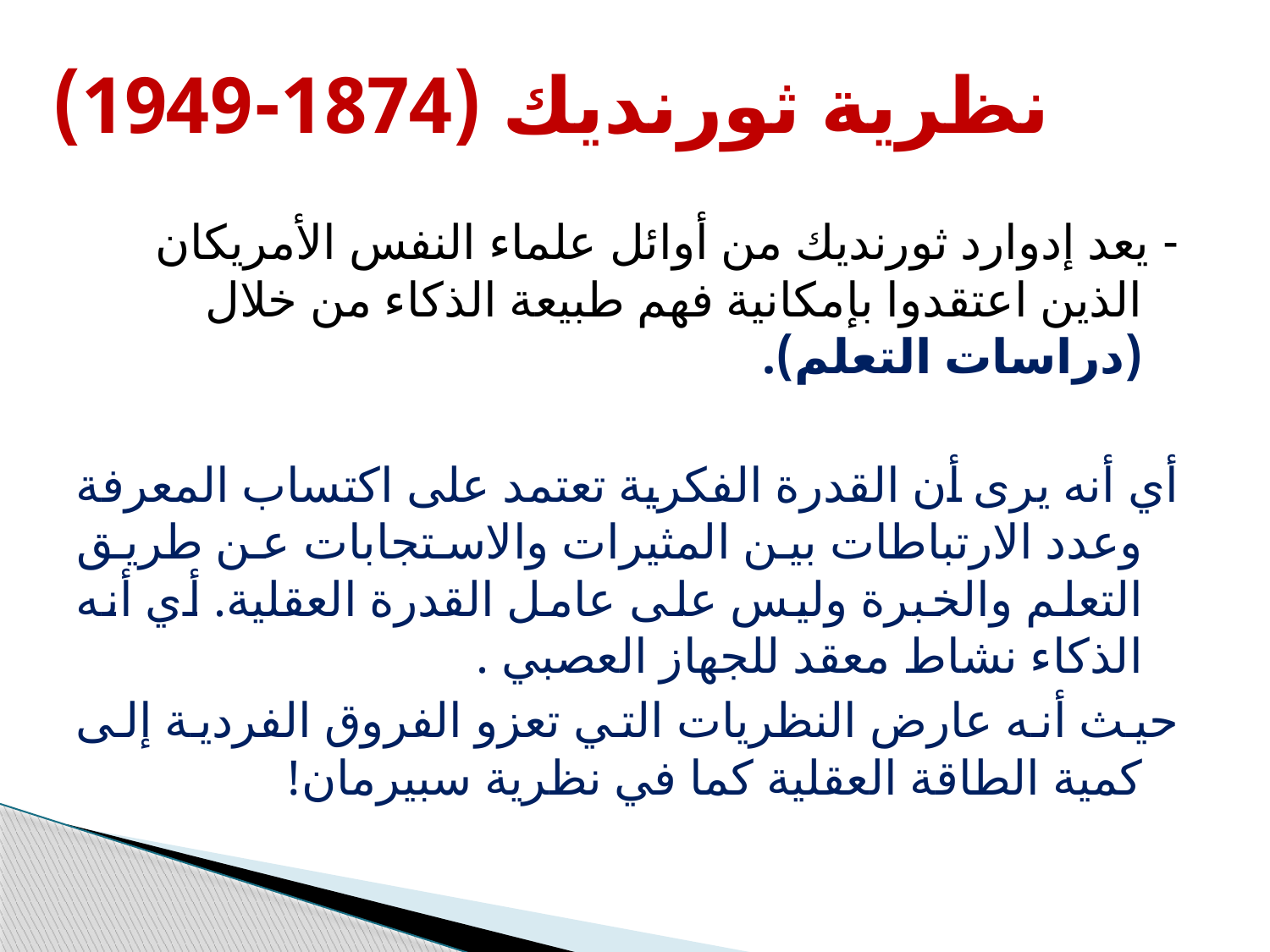

# نظرية ثورنديك (1874-1949)
- يعد إدوارد ثورنديك من أوائل علماء النفس الأمريكان الذين اعتقدوا بإمكانية فهم طبيعة الذكاء من خلال (دراسات التعلم).

أي أنه يرى أن القدرة الفكرية تعتمد على اكتساب المعرفة وعدد الارتباطات بين المثيرات والاستجابات عن طريق التعلم والخبرة وليس على عامل القدرة العقلية. أي أنه الذكاء نشاط معقد للجهاز العصبي .
حيث أنه عارض النظريات التي تعزو الفروق الفردية إلى كمية الطاقة العقلية كما في نظرية سبيرمان!